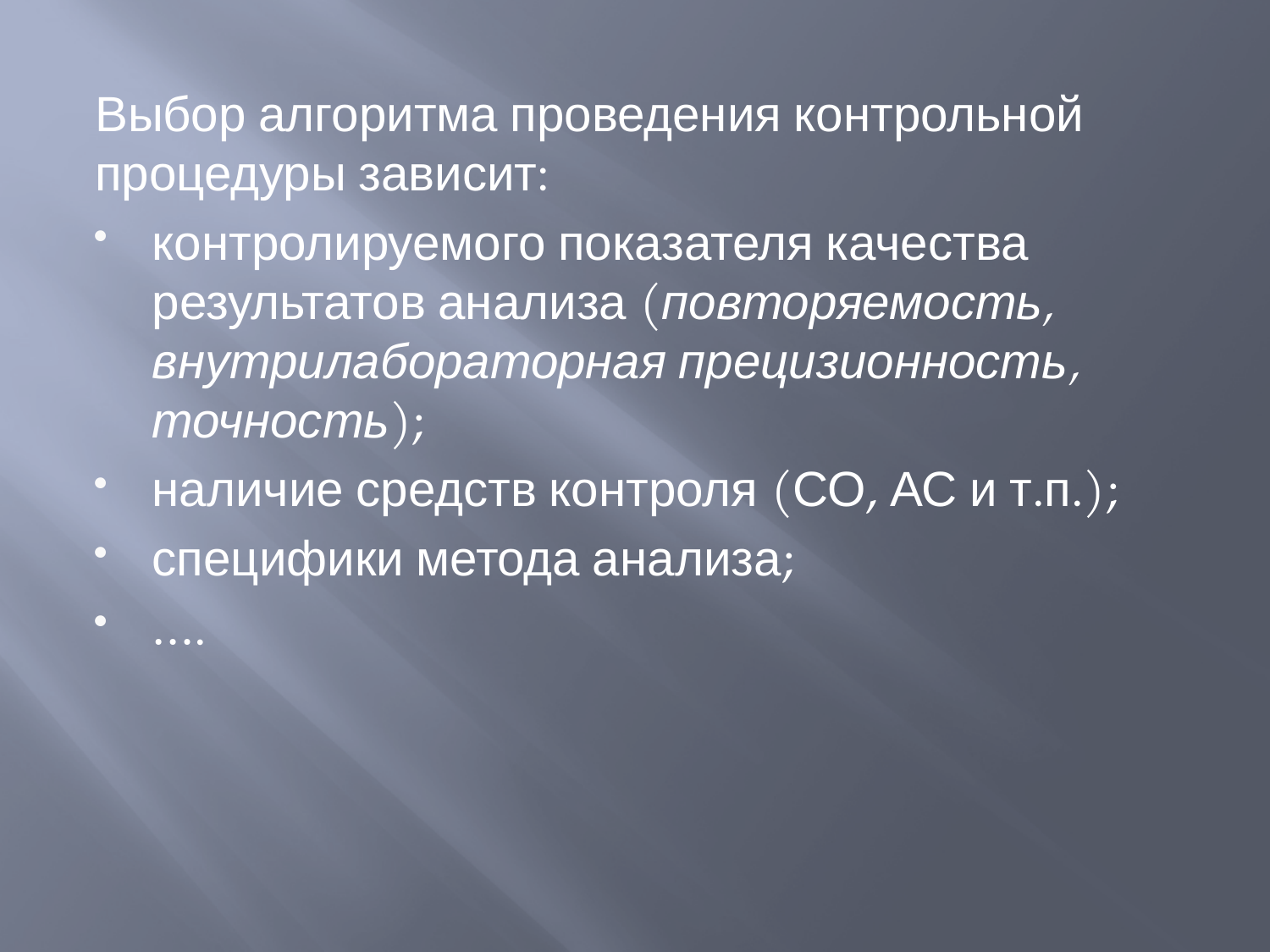

Выбор алгоритма проведения контрольной процедуры зависит:
контролируемого показателя качества результатов анализа (повторяемость, внутрилабораторная прецизионность, точность);
наличие средств контроля (СО, АС и т.п.);
специфики метода анализа;
….